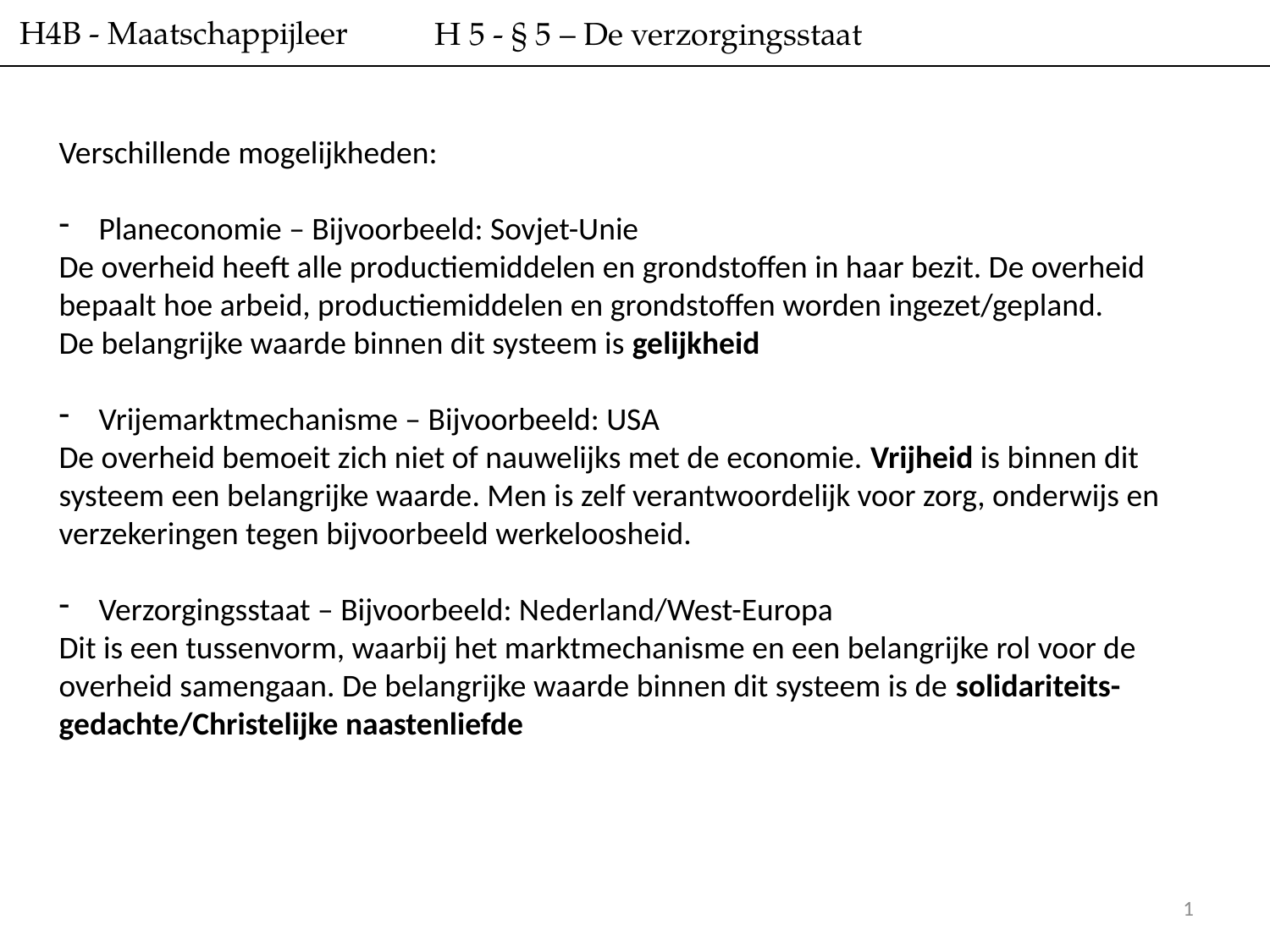

H4B - Maatschappijleer
H 5 - § 5 – De verzorgingsstaat
Verschillende mogelijkheden:

Planeconomie – Bijvoorbeeld: Sovjet-Unie
De overheid heeft alle productiemiddelen en grondstoffen in haar bezit. De overheid
bepaalt hoe arbeid, productiemiddelen en grondstoffen worden ingezet/gepland.
De belangrijke waarde binnen dit systeem is gelijkheid

Vrijemarktmechanisme – Bijvoorbeeld: USA
De overheid bemoeit zich niet of nauwelijks met de economie. Vrijheid is binnen dit
systeem een belangrijke waarde. Men is zelf verantwoordelijk voor zorg, onderwijs en
verzekeringen tegen bijvoorbeeld werkeloosheid.

Verzorgingsstaat – Bijvoorbeeld: Nederland/West-Europa
Dit is een tussenvorm, waarbij het marktmechanisme en een belangrijke rol voor de
overheid samengaan. De belangrijke waarde binnen dit systeem is de solidariteits-
gedachte/Christelijke naastenliefde
1